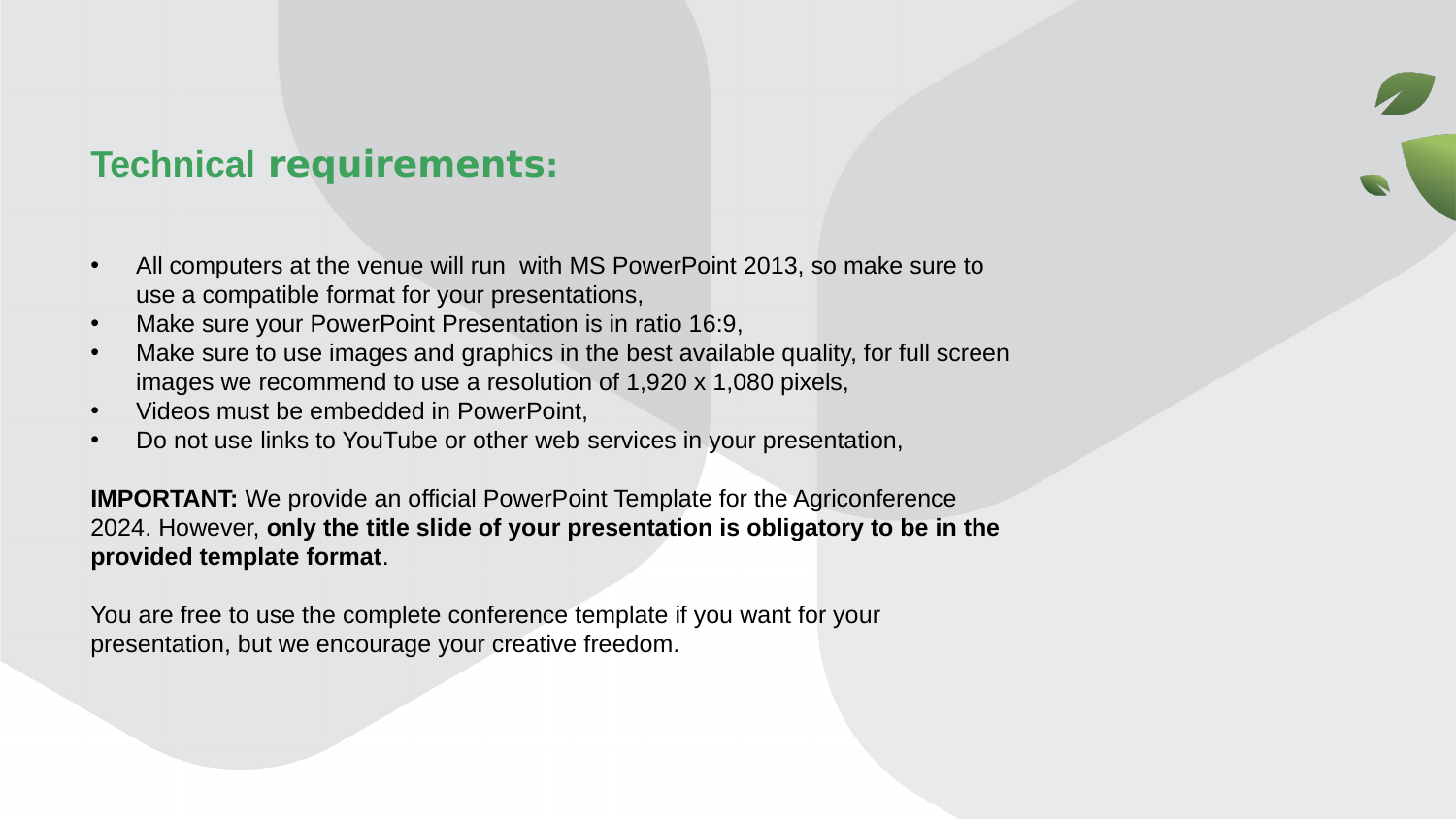

# Technical requirements:
All computers at the venue will run  with MS PowerPoint 2013, so make sure to use a compatible format for your presentations,
Make sure your PowerPoint Presentation is in ratio 16:9,
Make sure to use images and graphics in the best available quality, for full screen images we recommend to use a resolution of 1,920 x 1,080 pixels,
Videos must be embedded in PowerPoint,
Do not use links to YouTube or other web services in your presentation,

IMPORTANT: We provide an official PowerPoint Template for the Agriconference 2024. However, only the title slide of your presentation is obligatory to be in the provided template format.

You are free to use the complete conference template if you want for your presentation, but we encourage your creative freedom.